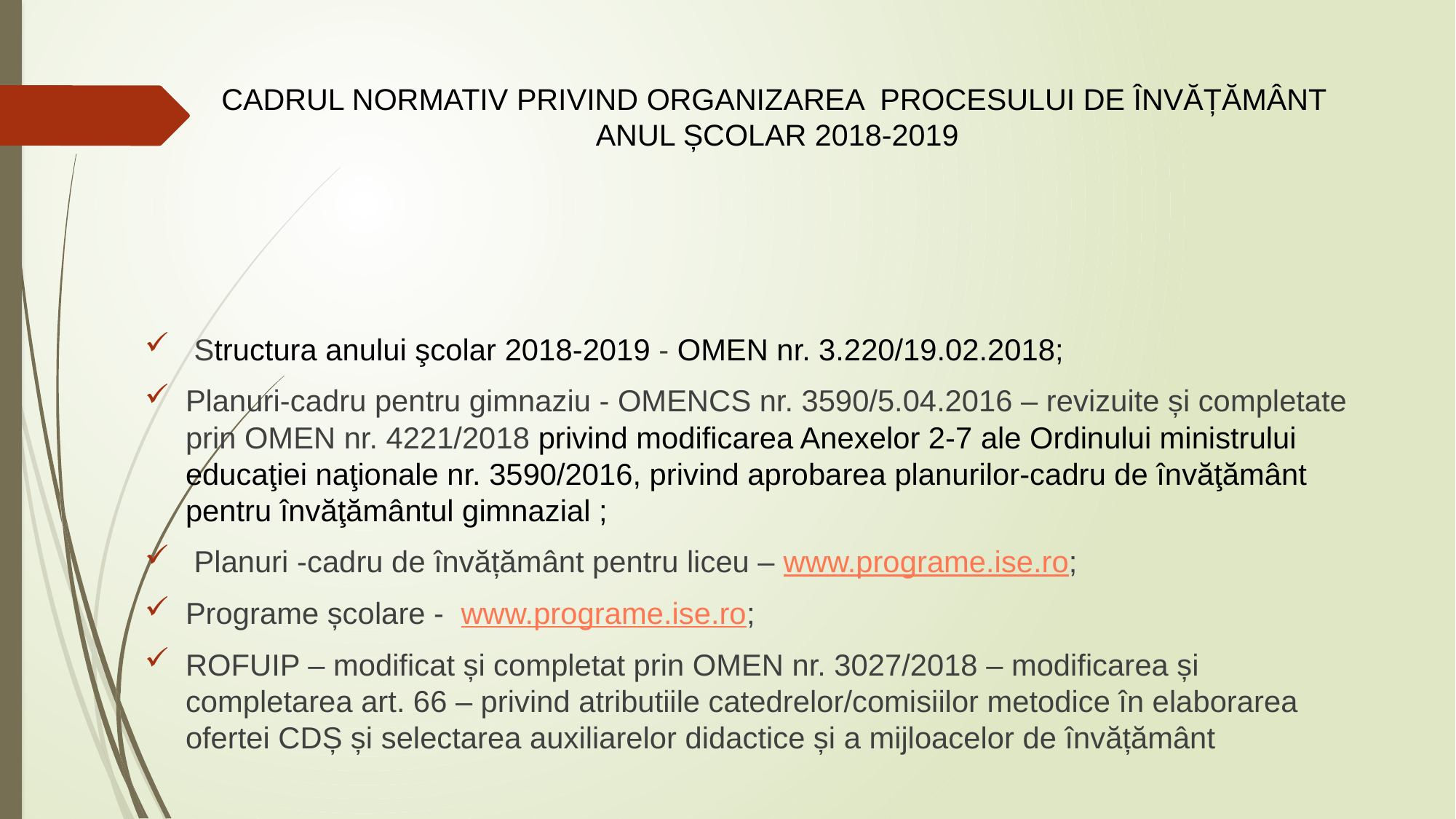

# CADRUL NORMATIV PRIVIND ORGANIZAREA  PROCESULUI DE ÎNVĂȚĂMÂNT ANUL ȘCOLAR 2018-2019

 Structura anului şcolar 2018-2019 - OMEN nr. 3.220/19.02.2018;
Planuri-cadru pentru gimnaziu - OMENCS nr. 3590/5.04.2016 – revizuite și completate prin OMEN nr. 4221/2018 privind modificarea Anexelor 2-7 ale Ordinului ministrului educaţiei naţionale nr. 3590/2016, privind aprobarea planurilor-cadru de învăţământ pentru învăţământul gimnazial ;
 Planuri -cadru de învățământ pentru liceu – www.programe.ise.ro;
Programe școlare -  www.programe.ise.ro;
ROFUIP – modificat și completat prin OMEN nr. 3027/2018 – modificarea și completarea art. 66 – privind atributiile catedrelor/comisiilor metodice în elaborarea ofertei CDȘ și selectarea auxiliarelor didactice și a mijloacelor de învățământ